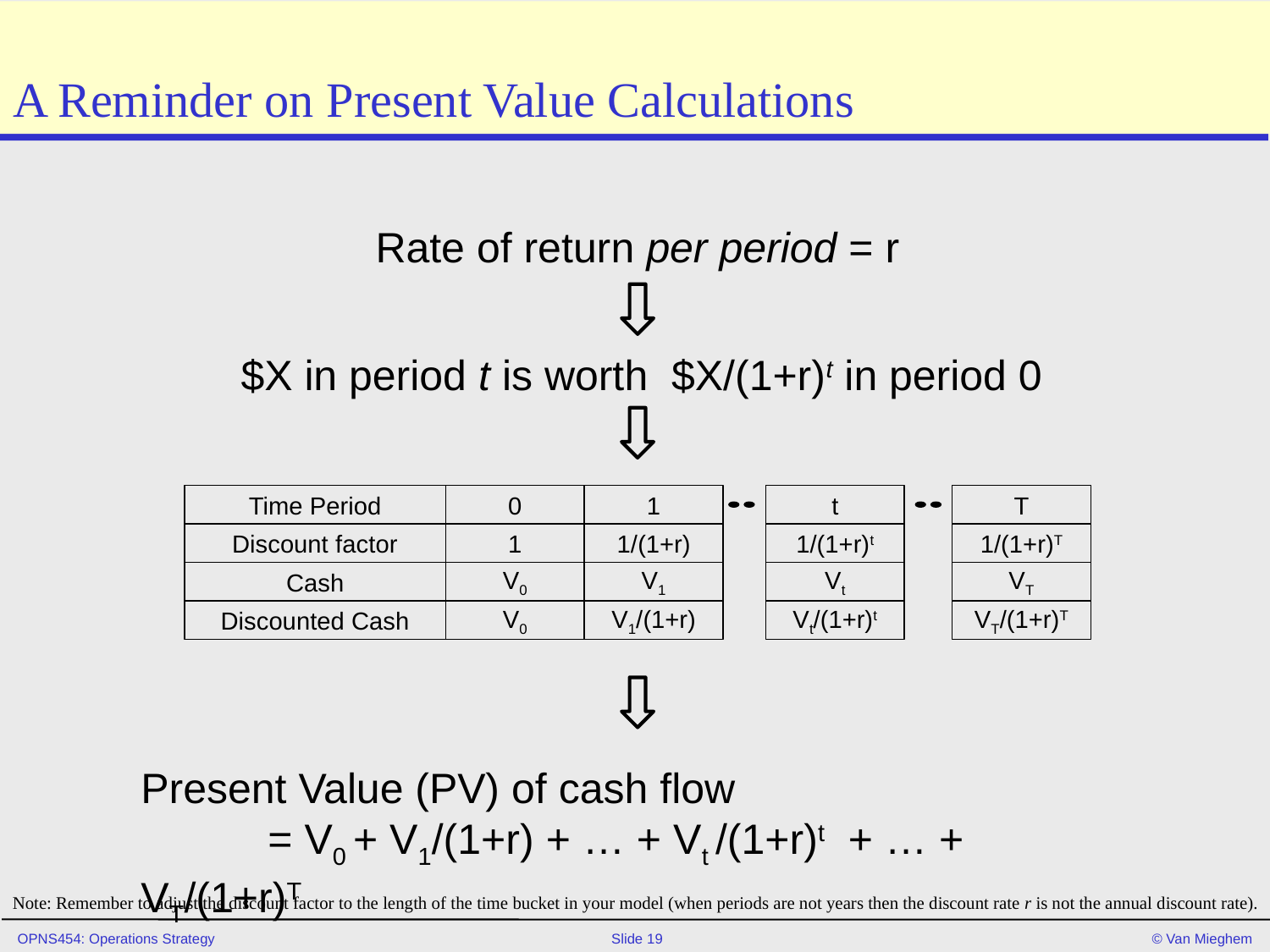

# A Reminder on Present Value Calculations
Rate of return per period = r

$X in period t is worth  $X/(1+r)t in period 0

Time Period
0
1
t
T

Discount factor
1
1/(1+r)
1/(1+r)t
1/(1+r)T
Cash
V0
V1
Vt
VT
Discounted Cash
V0
V1/(1+r)
Vt/(1+r)t
VT/(1+r)T

Present Value (PV) of cash flow
	= V0 + V1/(1+r) + … + Vt /(1+r)t  + … + VT/(1+r)T
Note: Remember to adjust the discount factor to the length of the time bucket in your model (when periods are not years then the discount rate r is not the annual discount rate).